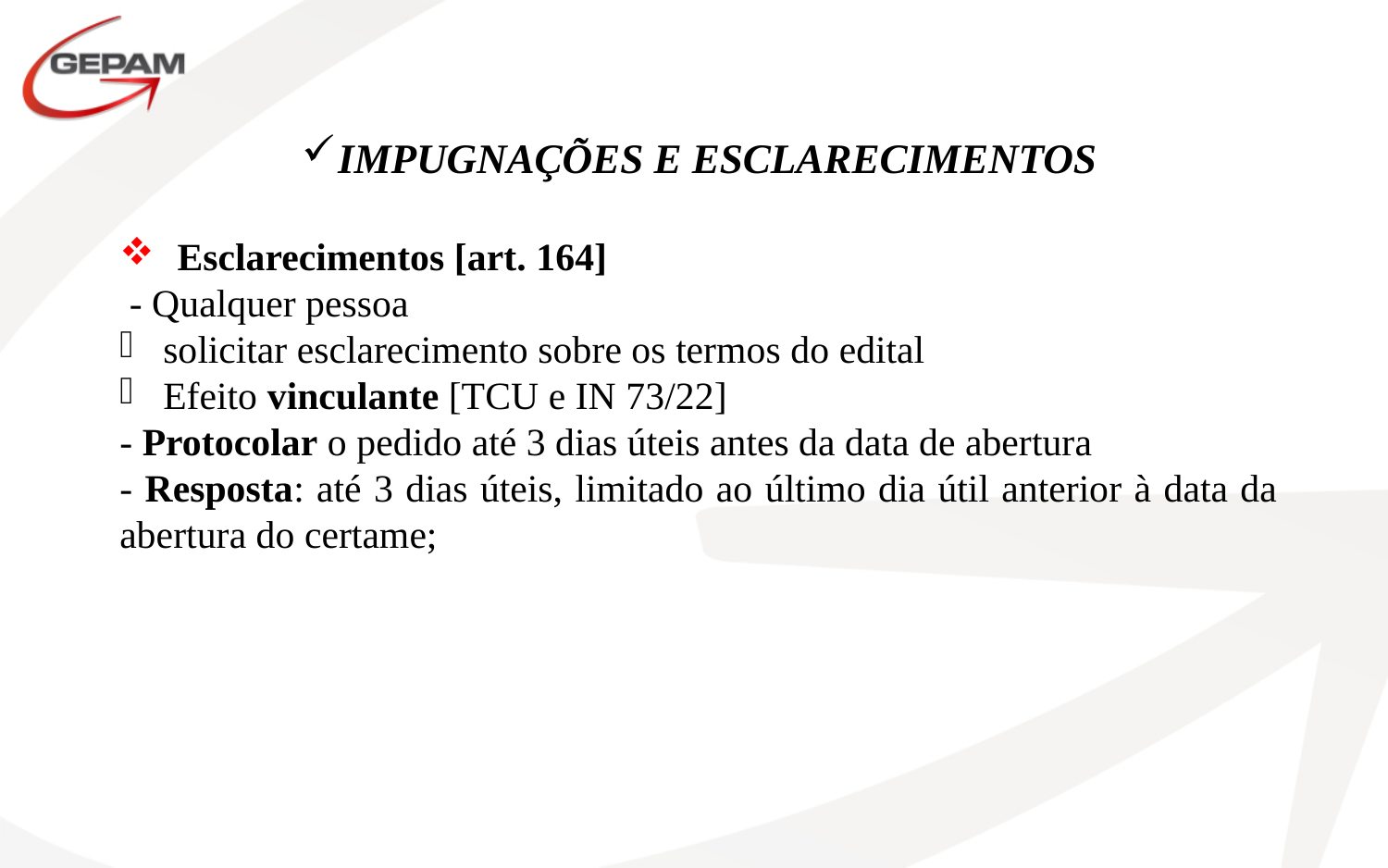

IMPUGNAÇÕES E ESCLARECIMENTOS

Esclarecimentos [art. 164]
 - Qualquer pessoa
solicitar esclarecimento sobre os termos do edital
Efeito vinculante [TCU e IN 73/22]
- Protocolar o pedido até 3 dias úteis antes da data de abertura
- Resposta: até 3 dias úteis, limitado ao último dia útil anterior à data da abertura do certame;